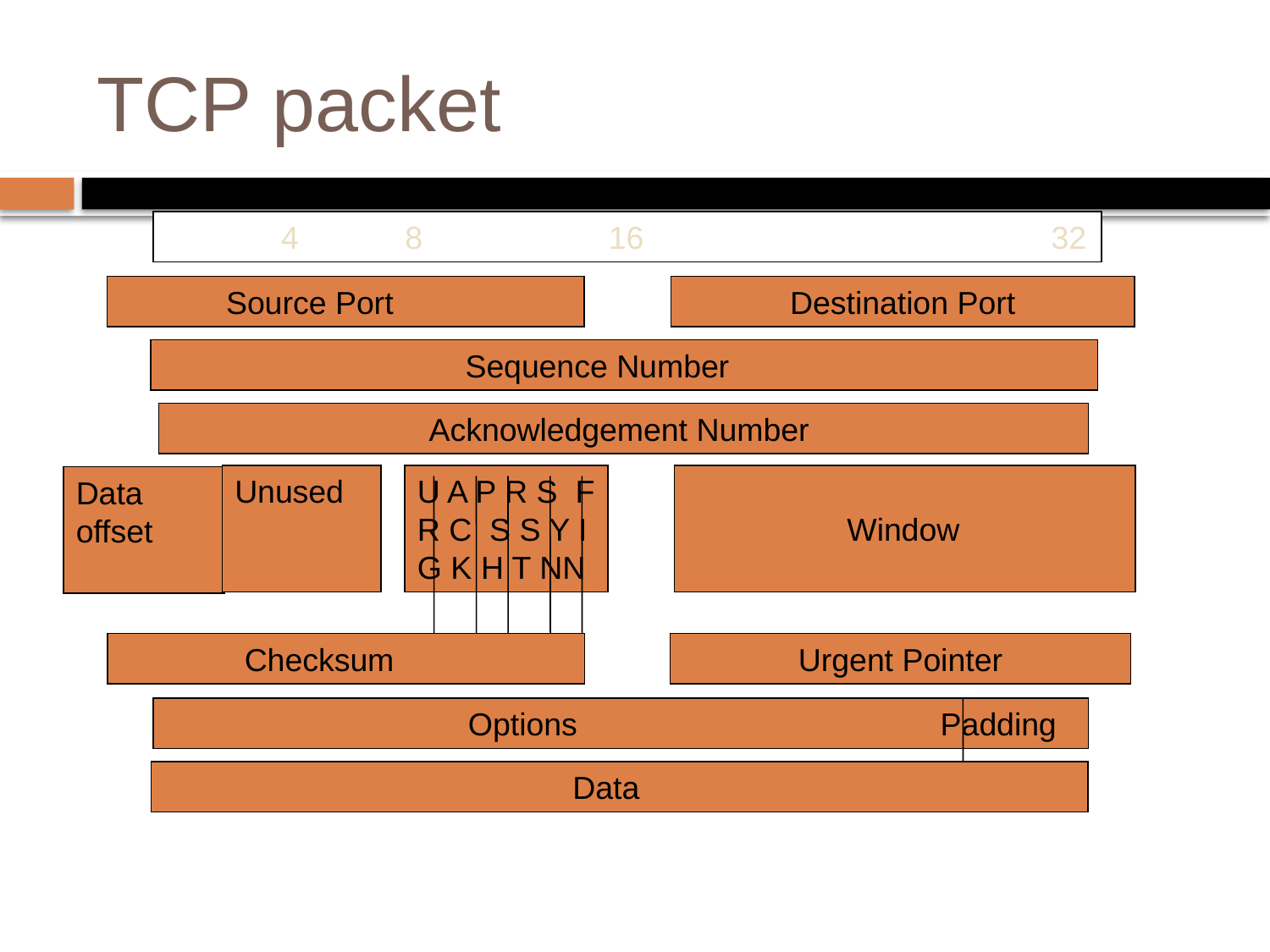

# TCP packet
             4            8                     16                                              32
            Source Port
            Destination Port
                                  Sequence Number
                             Acknowledgement Number
Unused

U A P R S  F
R C  S S Y I
G K H T NN

                  Window

Data
offset

              Checksum
             Urgent Pointer
                                  Options                                         Padding

                                              Data